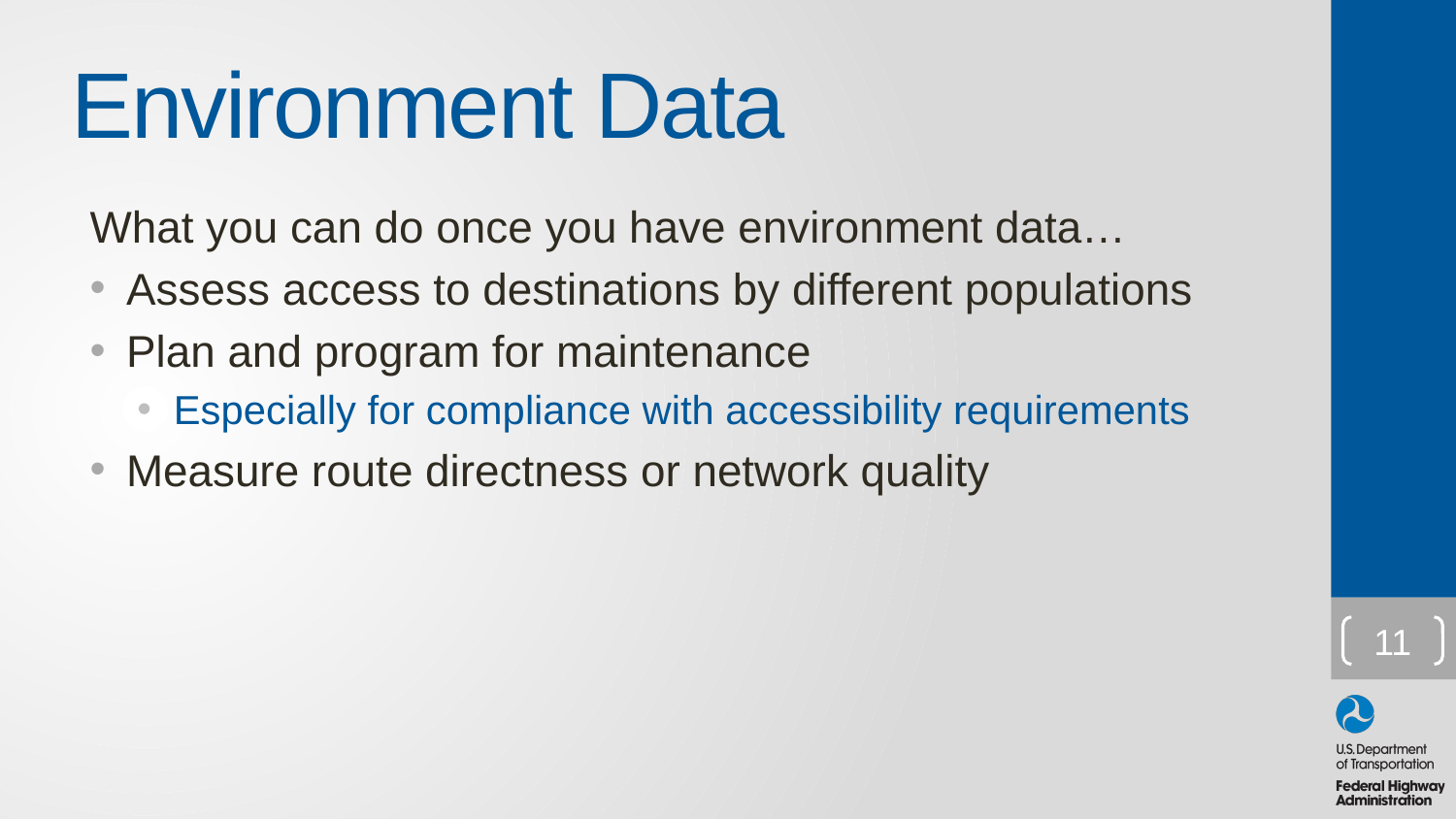

# Environment Data
What you can do once you have environment data…
Assess access to destinations by different populations
Plan and program for maintenance
Especially for compliance with accessibility requirements
Measure route directness or network quality
11